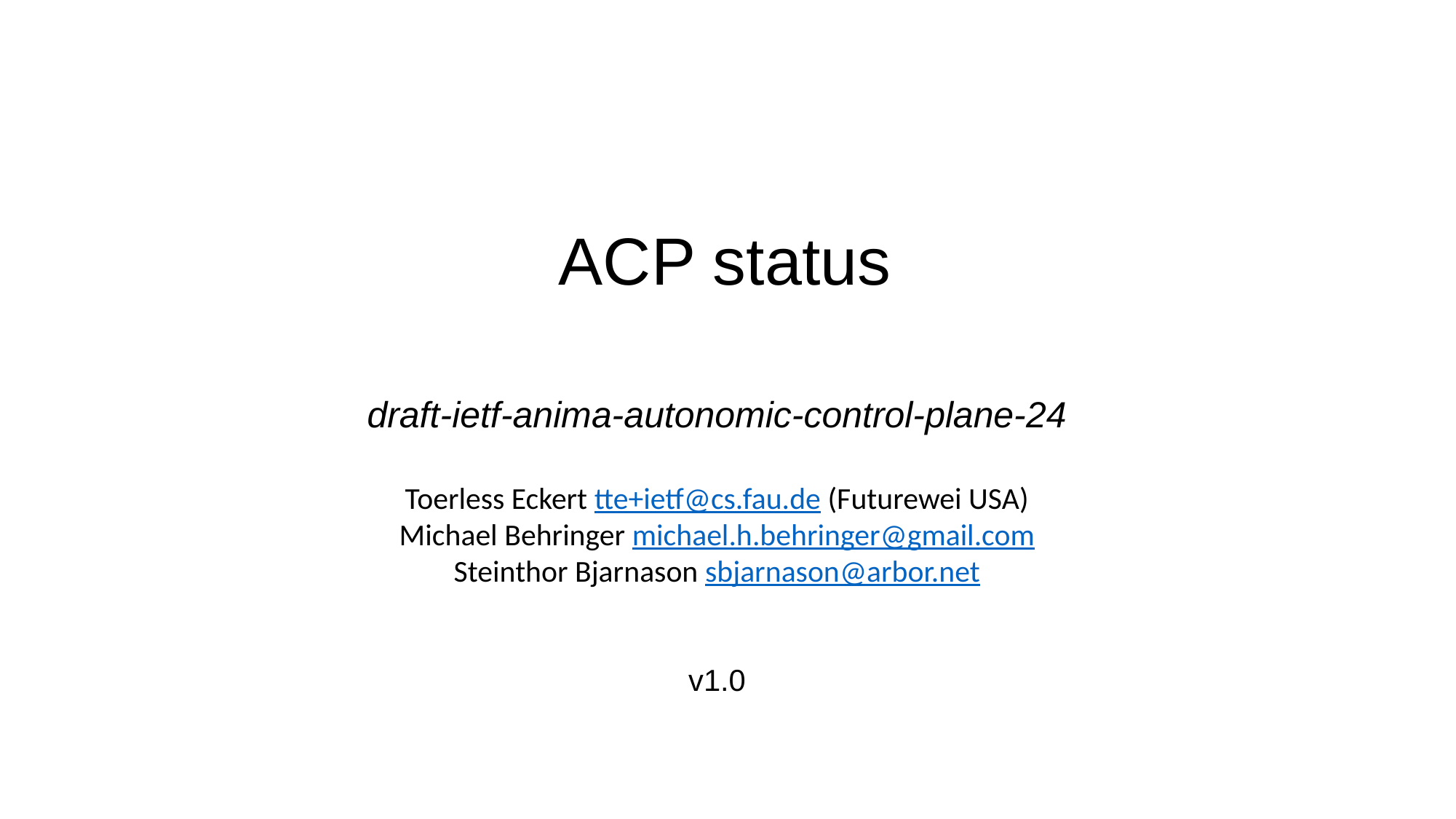

# ACP status IETF 2020 virtual interim 1
draft-ietf-anima-autonomic-control-plane-24

Toerless Eckert tte+ietf@cs.fau.de (Futurewei USA)
Michael Behringer michael.h.behringer@gmail.com
Steinthor Bjarnason sbjarnason@arbor.net

v1.0